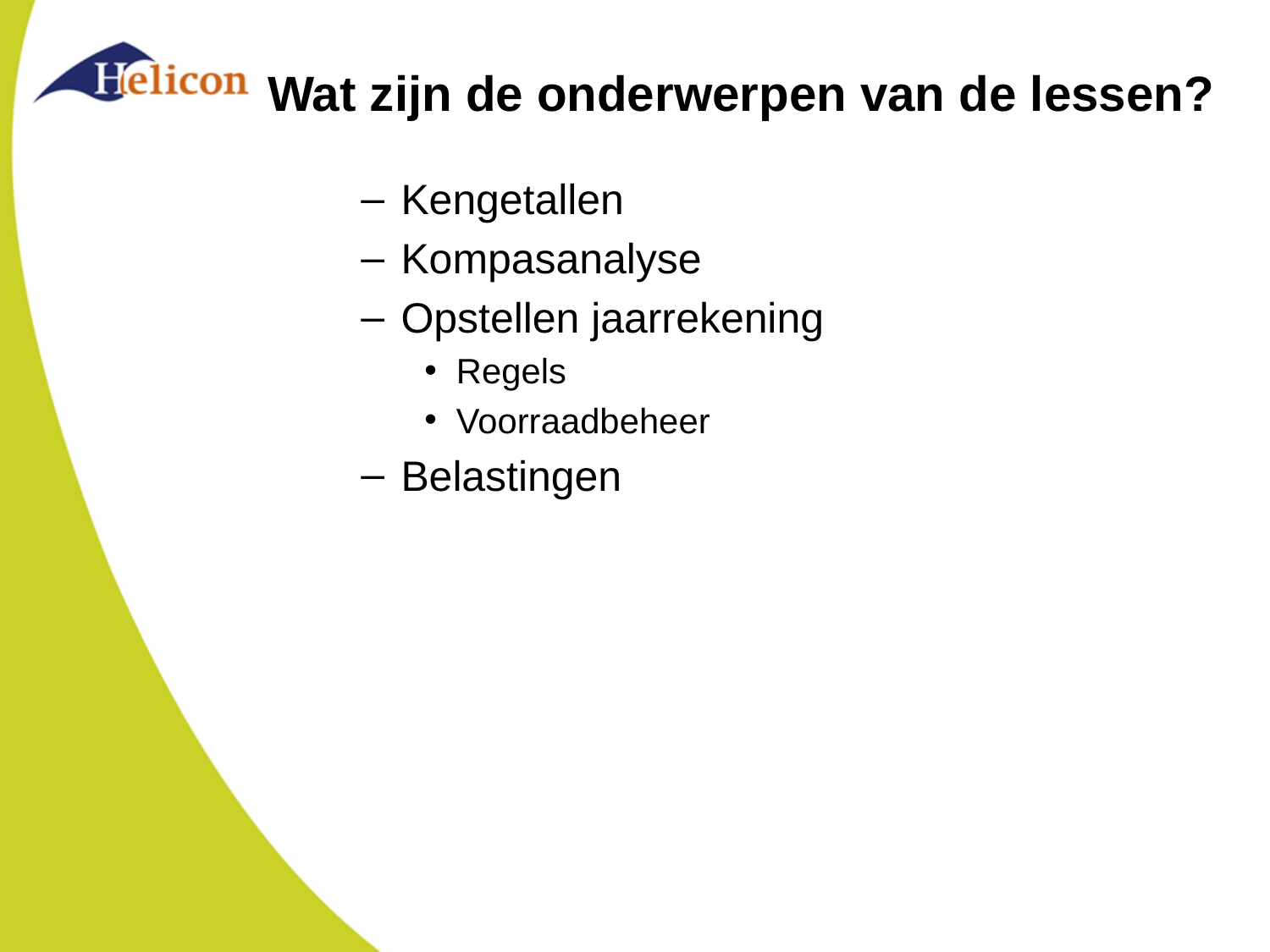

# Wat zijn de onderwerpen van de lessen?
Kengetallen
Kompasanalyse
Opstellen jaarrekening
Regels
Voorraadbeheer
Belastingen